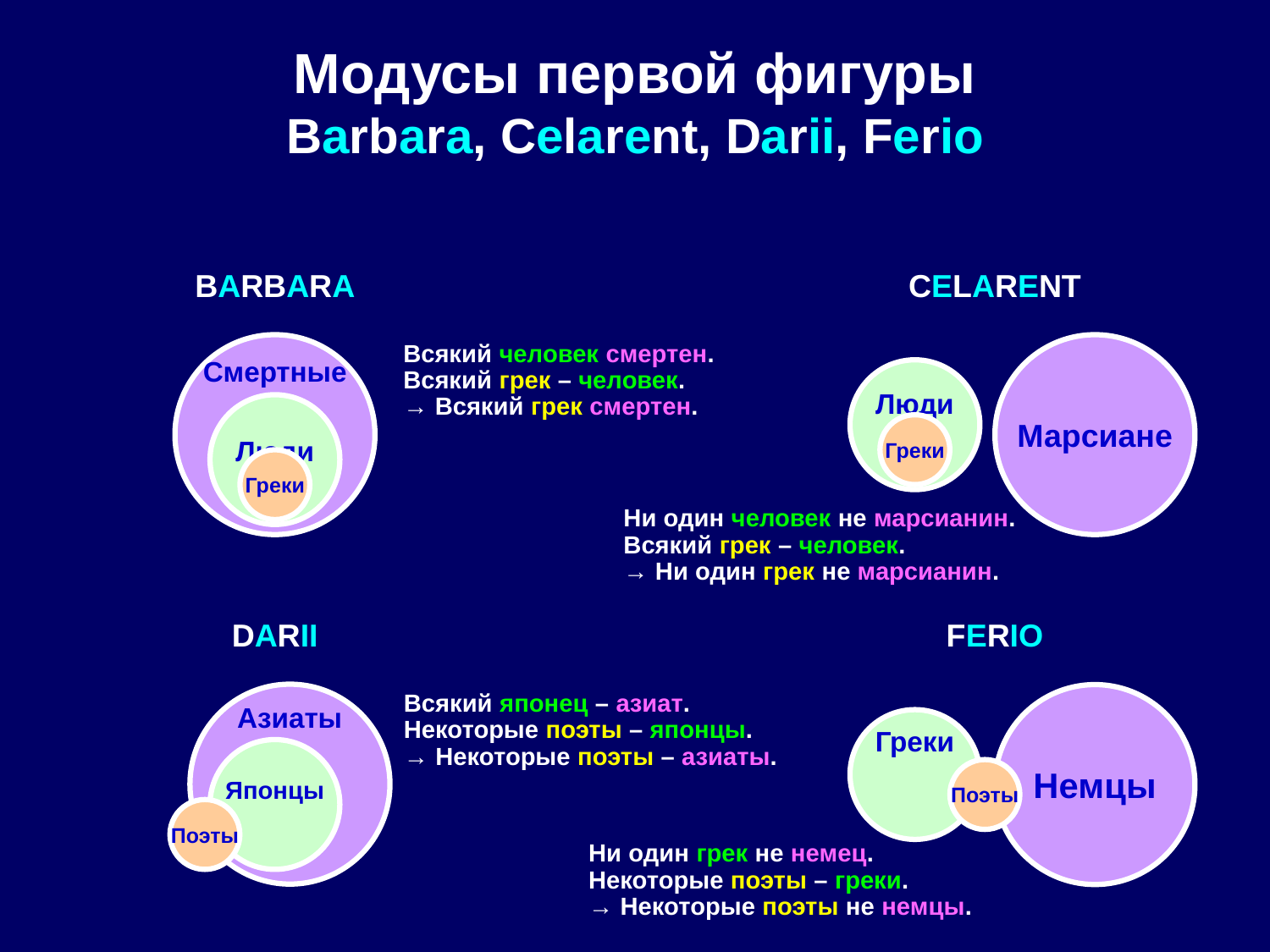

# Модусы первой фигуры Barbara, Celarent, Darii, Ferio
BARBARA
CELARENT
Смертные
Марсиане
Всякий человек смертен.
Всякий грек – человек.
→ Всякий грек смертен.
Люди
Люди
Греки
Греки
Ни один человек не марсианин.
Всякий грек – человек.
→ Ни один грек не марсианин.
DARII
FERIO
Азиаты
Всякий японец – азиат.
Некоторые поэты – японцы.
→ Некоторые поэты – азиаты.
Немцы
Греки
Японцы
Поэты
Поэты
Ни один грек не немец.
Некоторые поэты – греки.
→ Некоторые поэты не немцы.